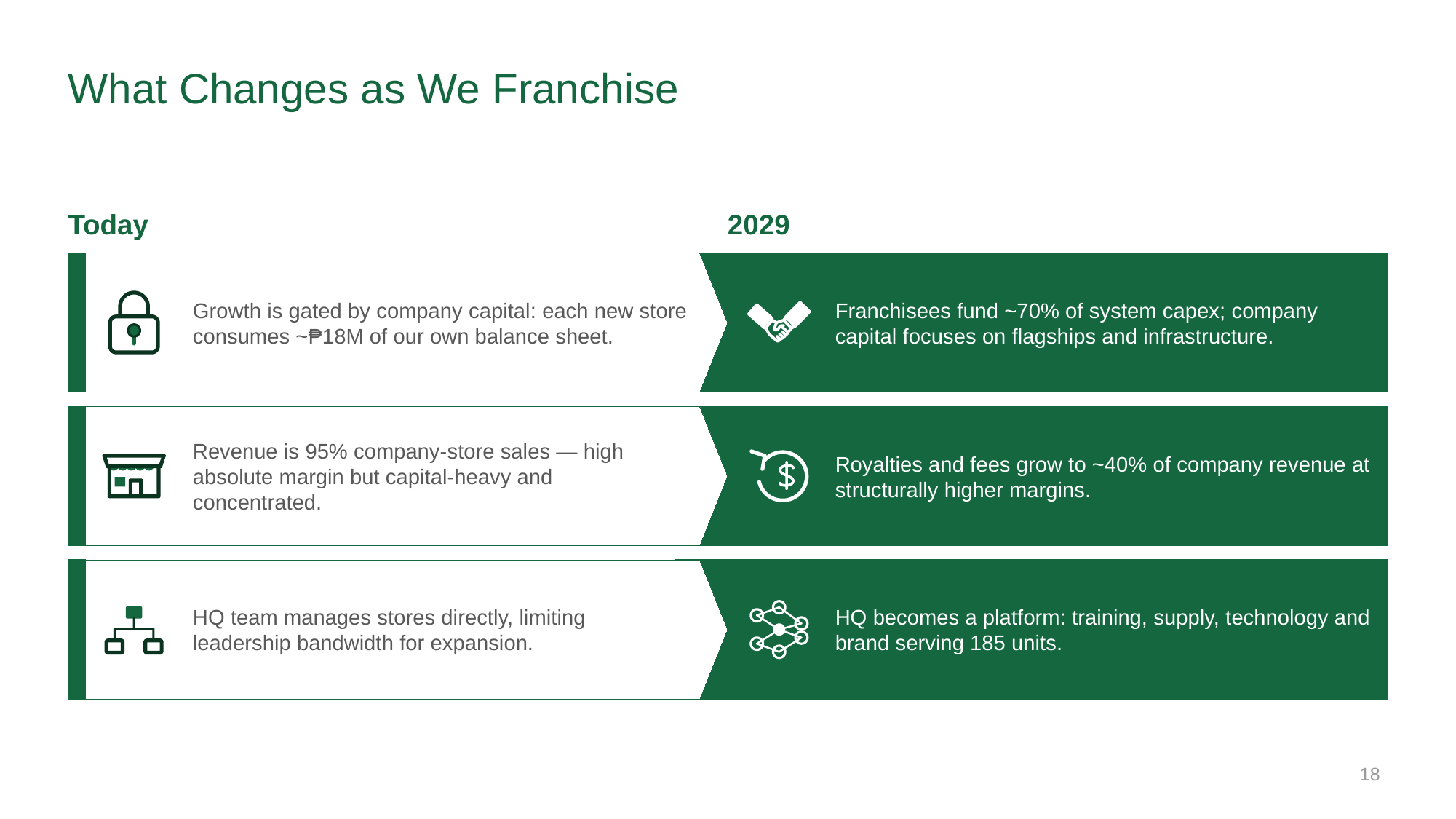

# What Changes as We Franchise
Today
2029
Growth is gated by company capital: each new store consumes ~₱18M of our own balance sheet.

Franchisees fund ~70% of system capex; company capital focuses on flagships and infrastructure.

Revenue is 95% company-store sales — high absolute margin but capital-heavy and concentrated.

Royalties and fees grow to ~40% of company revenue at structurally higher margins.

HQ team manages stores directly, limiting leadership bandwidth for expansion.

HQ becomes a platform: training, supply, technology and brand serving 185 units.

18